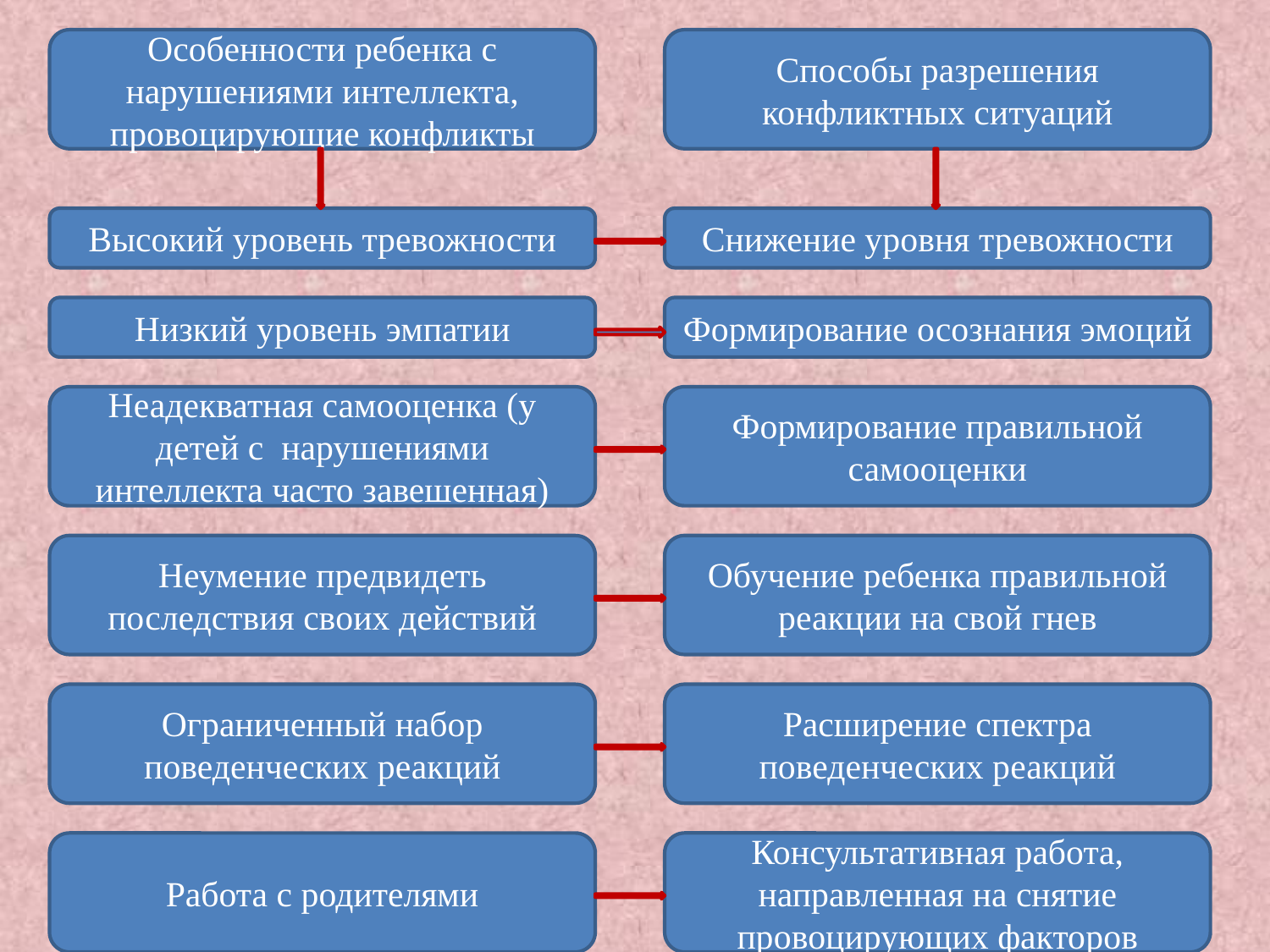

Особенности ребенка с нарушениями интеллекта, провоцирующие конфликты
Способы разрешения конфликтных ситуаций

Высокий уровень тревожности
Снижение уровня тревожности

Низкий уровень эмпатии
Формирование осознания эмоций

Неадекватная самооценка (у детей с  нарушениями интеллекта часто завешенная)
Формирование правильной самооценки

Неумение предвидеть последствия своих действий
Обучение ребенка правильной реакции на свой гнев

Ограниченный набор поведенческих реакций
Расширение спектра поведенческих реакций

Работа с родителями
Консультативная работа, направленная на снятие провоцирующих факторов